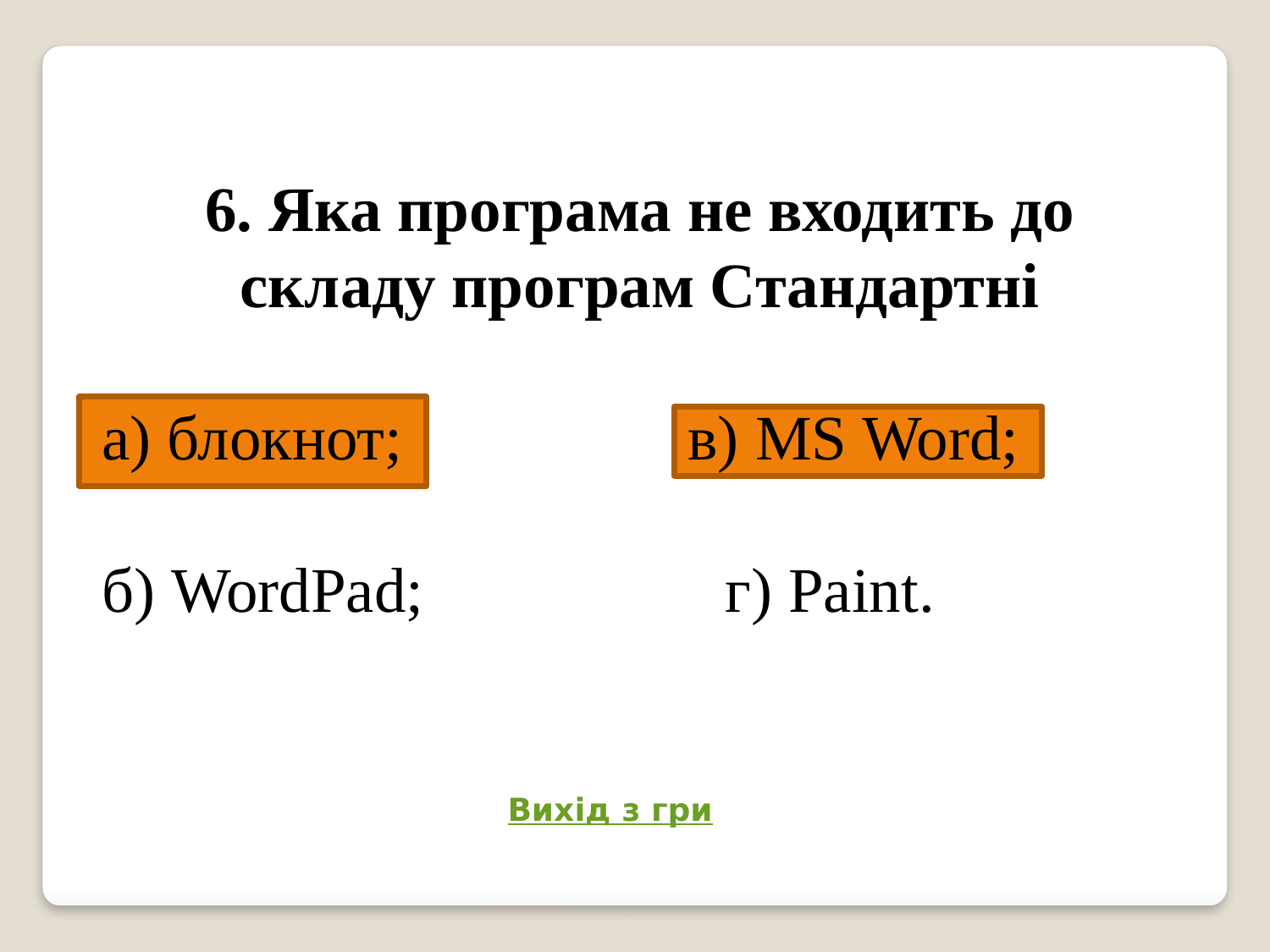

6. Яка програма не входить до складу програм Стандартні

а) блокнот;                  в) MS Word;

б) WordPad;                   г) Paint.

Вихід з гри